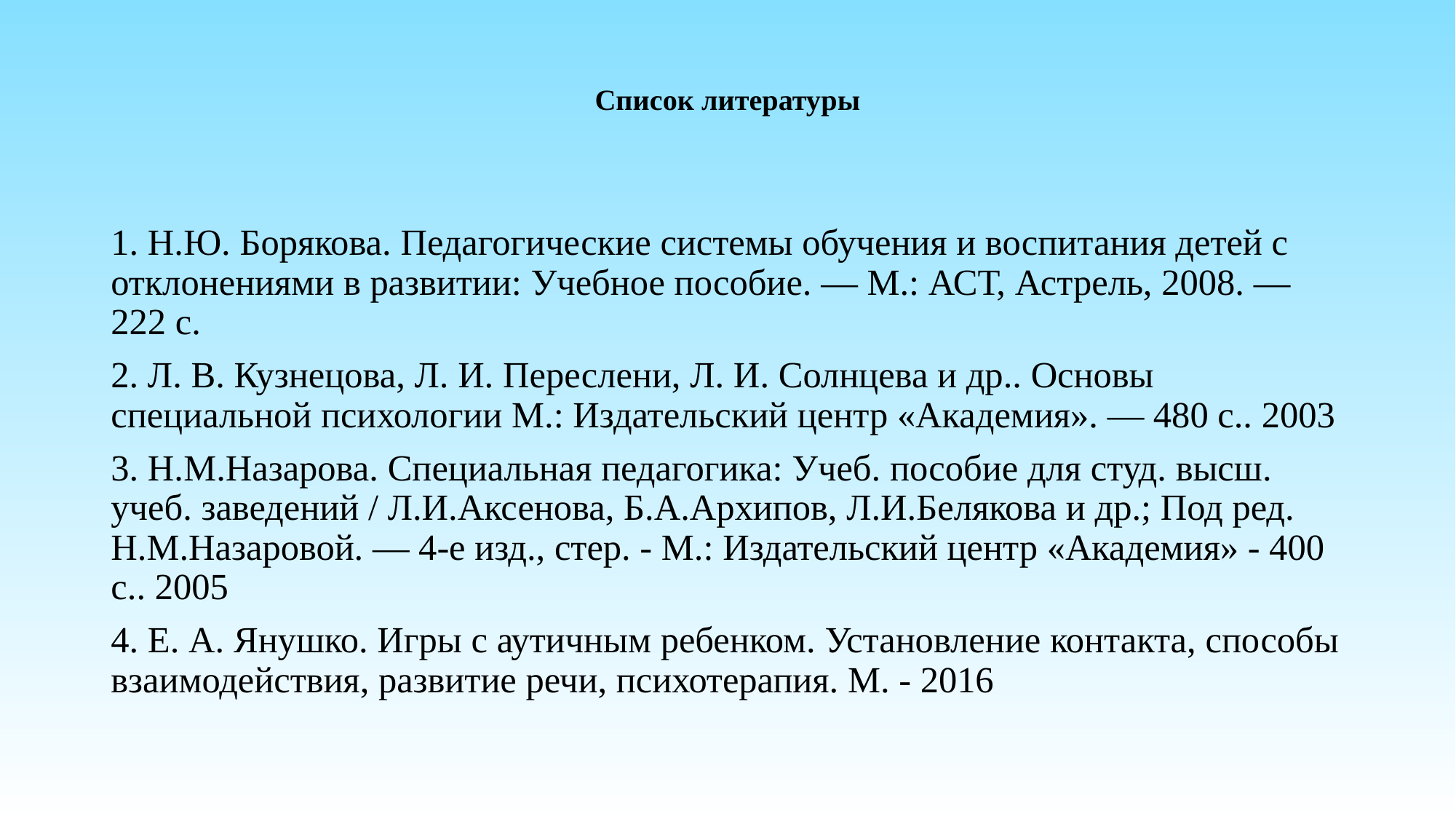

# Список литературы
1. Н.Ю. Борякова. Педагогические системы обучения и воспитания детей с отклонениями в развитии: Учебное пособие. — М.: АСТ, Астрель, 2008. — 222 с.
2. Л. В. Кузнецова, Л. И. Переслени, Л. И. Солнцева и др.. Основы специальной психологии М.: Издательский центр «Академия». — 480 с.. 2003
3. Н.М.Назарова. Специальная педагогика: Учеб. пособие для студ. высш. учеб. заведений / Л.И.Аксенова, Б.А.Архипов, Л.И.Белякова и др.; Под ред. Н.М.Назаровой. — 4-е изд., стер. - М.: Издательский центр «Академия» - 400 с.. 2005
4. Е. А. Янушко. Игры с аутичным ребенком. Установление контакта, способы взаимодействия, развитие речи, психотерапия. М. - 2016